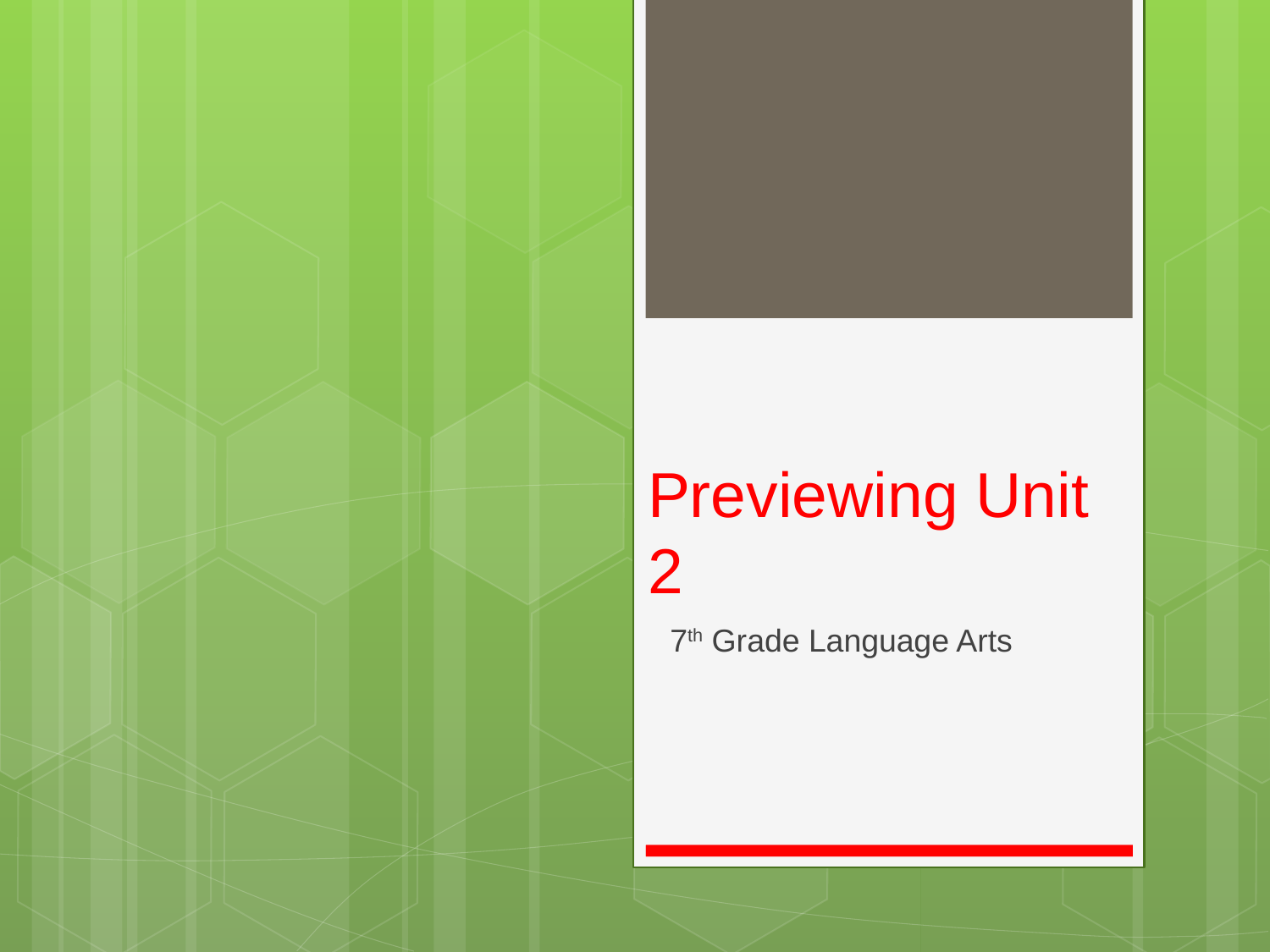

# Previewing Unit 2
7th Grade Language Arts